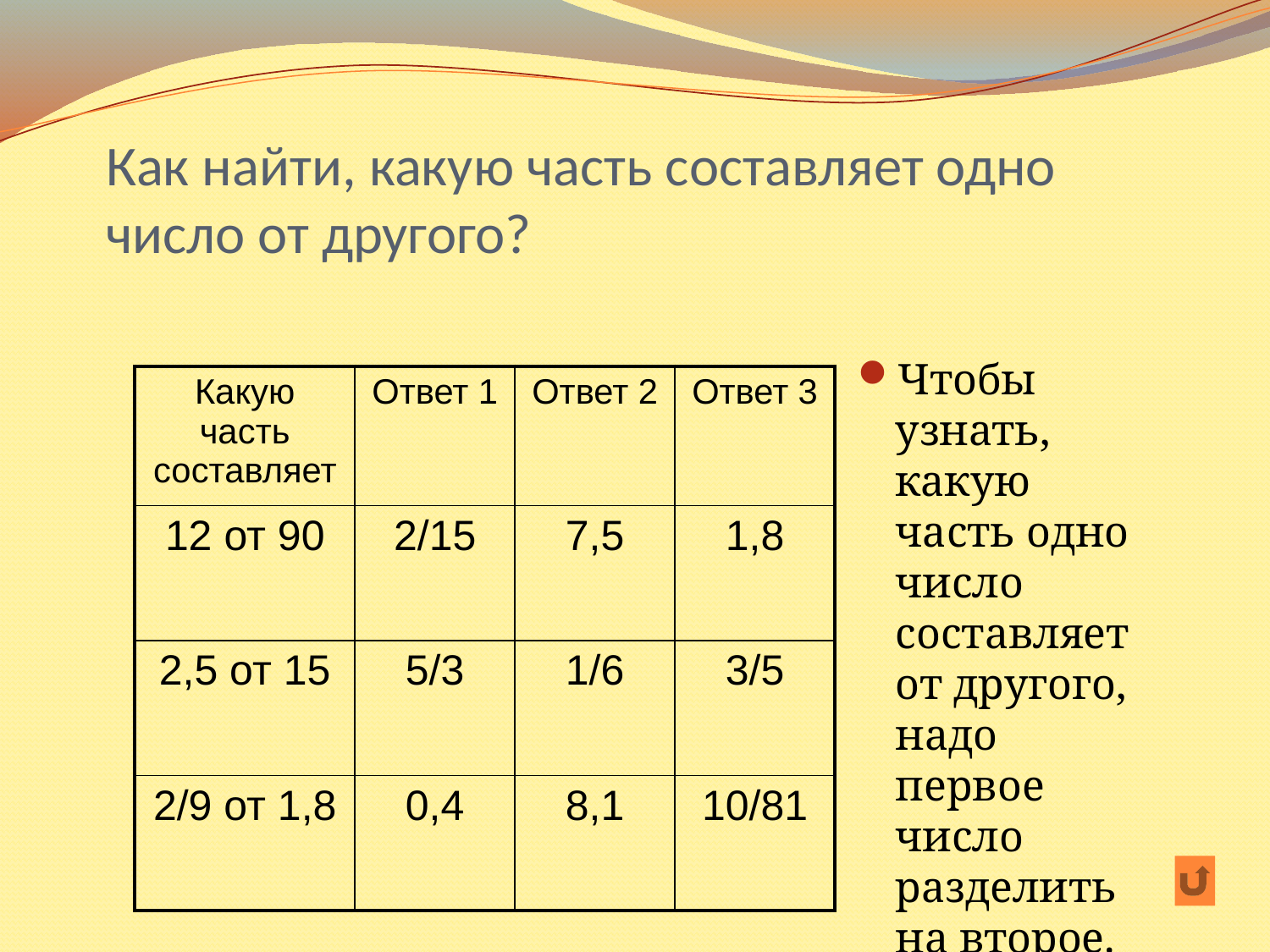

# Как найти, какую часть составляет одно число от другого?
Чтобы узнать, какую часть одно число составляет от другого, надо первое число разделить на второе.
| Какую часть составляет | Ответ 1 | Ответ 2 | Ответ 3 |
| --- | --- | --- | --- |
| 12 от 90 | 2/15 | 7,5 | 1,8 |
| 2,5 от 15 | 5/3 | 1/6 | 3/5 |
| 2/9 от 1,8 | 0,4 | 8,1 | 10/81 |